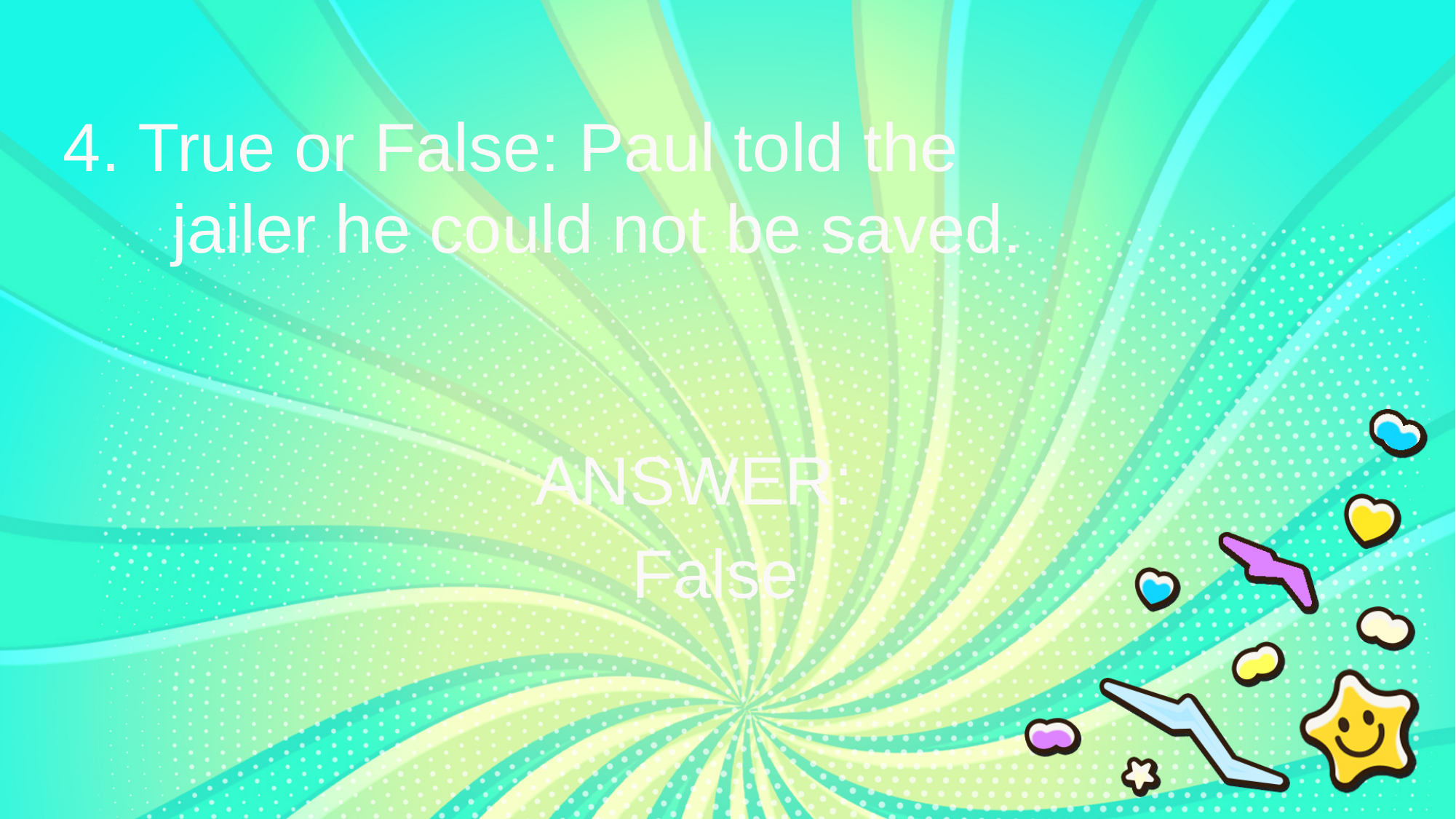

4. True or False: Paul told the
	jailer he could not be saved.
ANSWER:
False